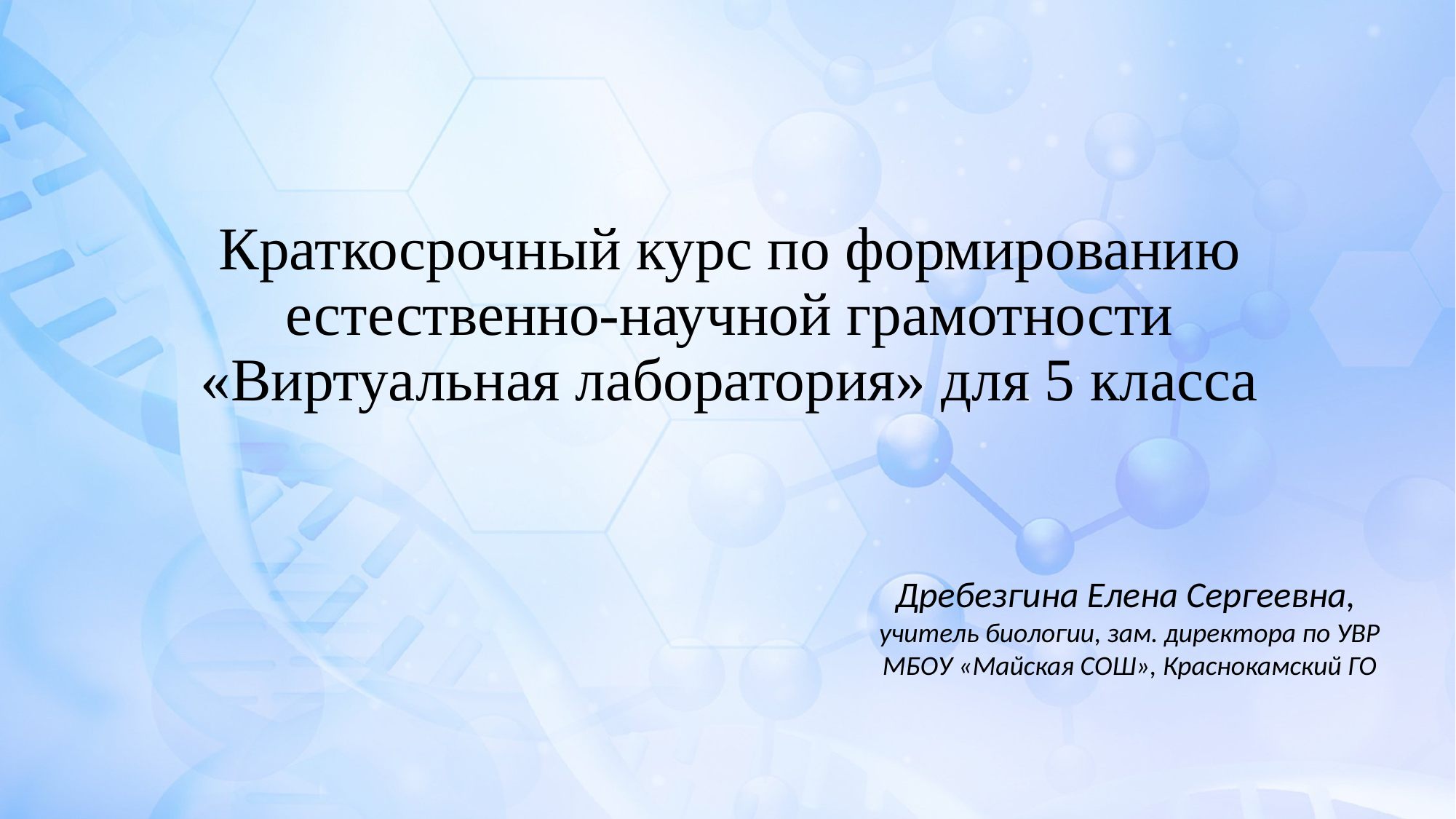

# Краткосрочный курс по формированию естественно-научной грамотности «Виртуальная лаборатория» для 5 класса
Дребезгина Елена Сергеевна,
учитель биологии, зам. директора по УВР
МБОУ «Майская СОШ», Краснокамский ГО